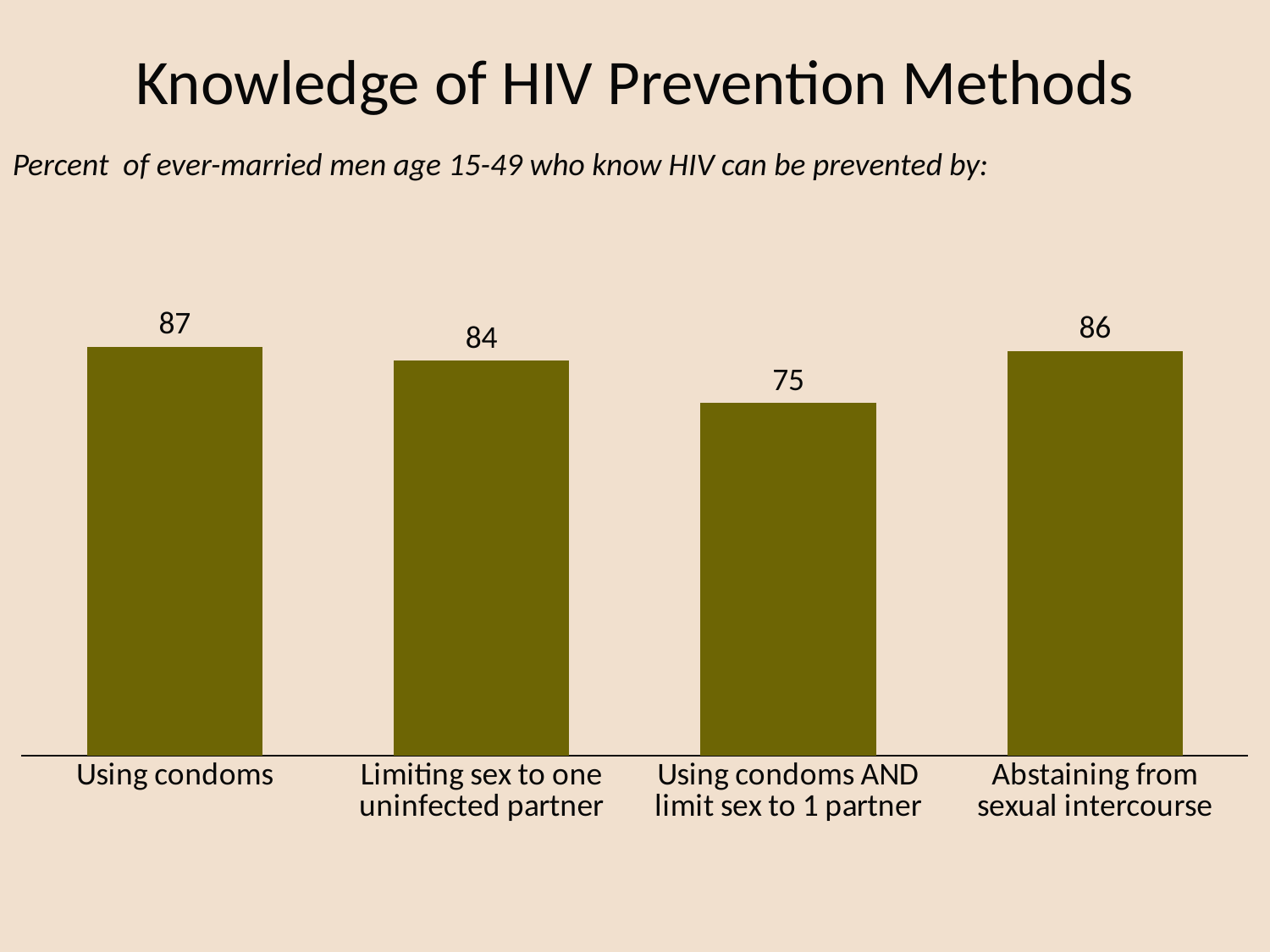

# Knowledge of HIV Prevention Methods
Percent  of ever-married men age 15-49 who know HIV can be prevented by:

### Chart

| Category | Men 15-49 |
|---|---|
| Using condoms | 87.0 |
| Limiting sex to one uninfected partner | 84.0 |
| Using condoms AND limit sex to 1 partner | 75.0 |
| Abstaining from sexual intercourse | 86.0 |